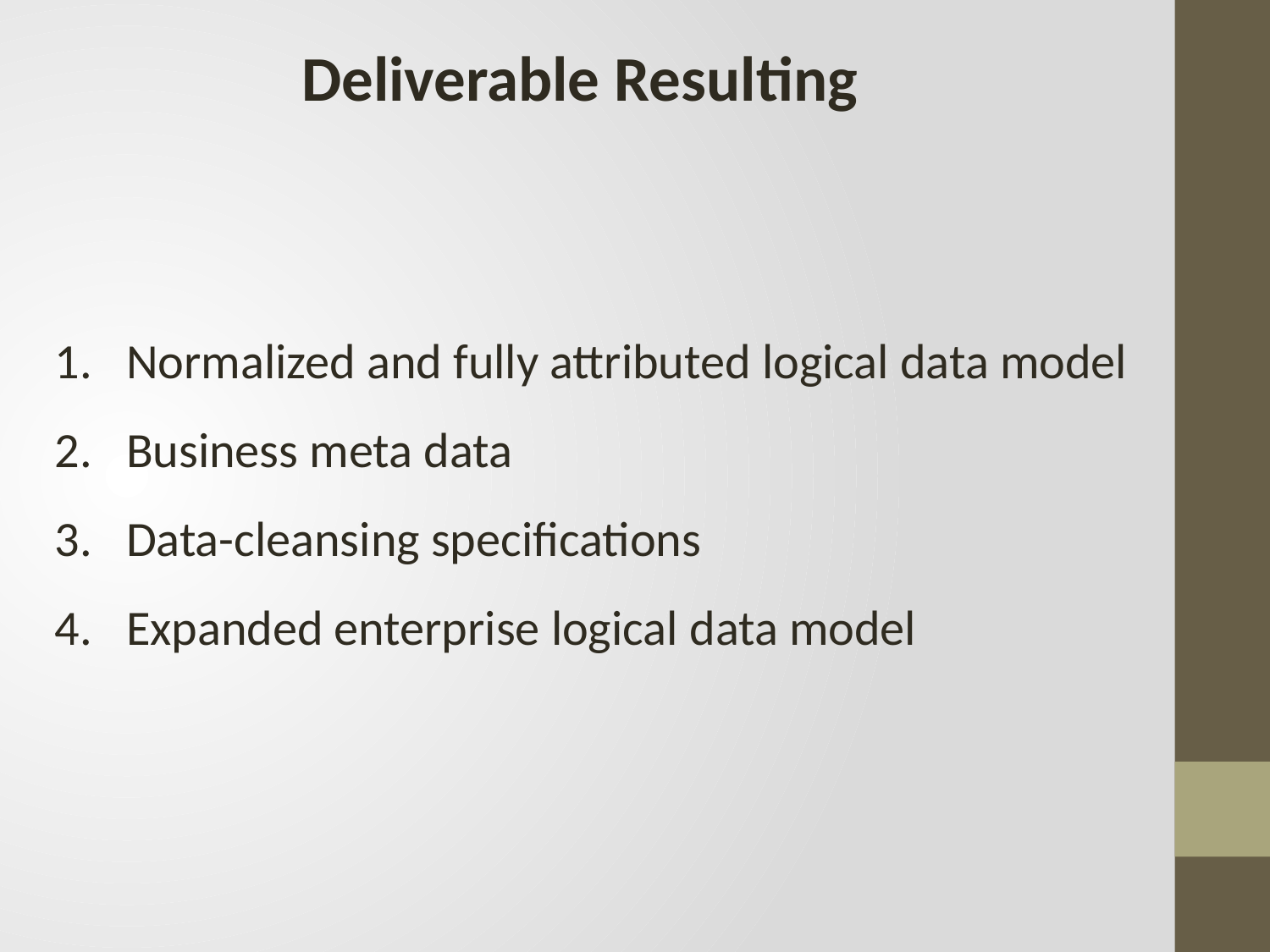

Deliverable Resulting
Normalized and fully attributed logical data model
Business meta data
Data-cleansing specifications
Expanded enterprise logical data model